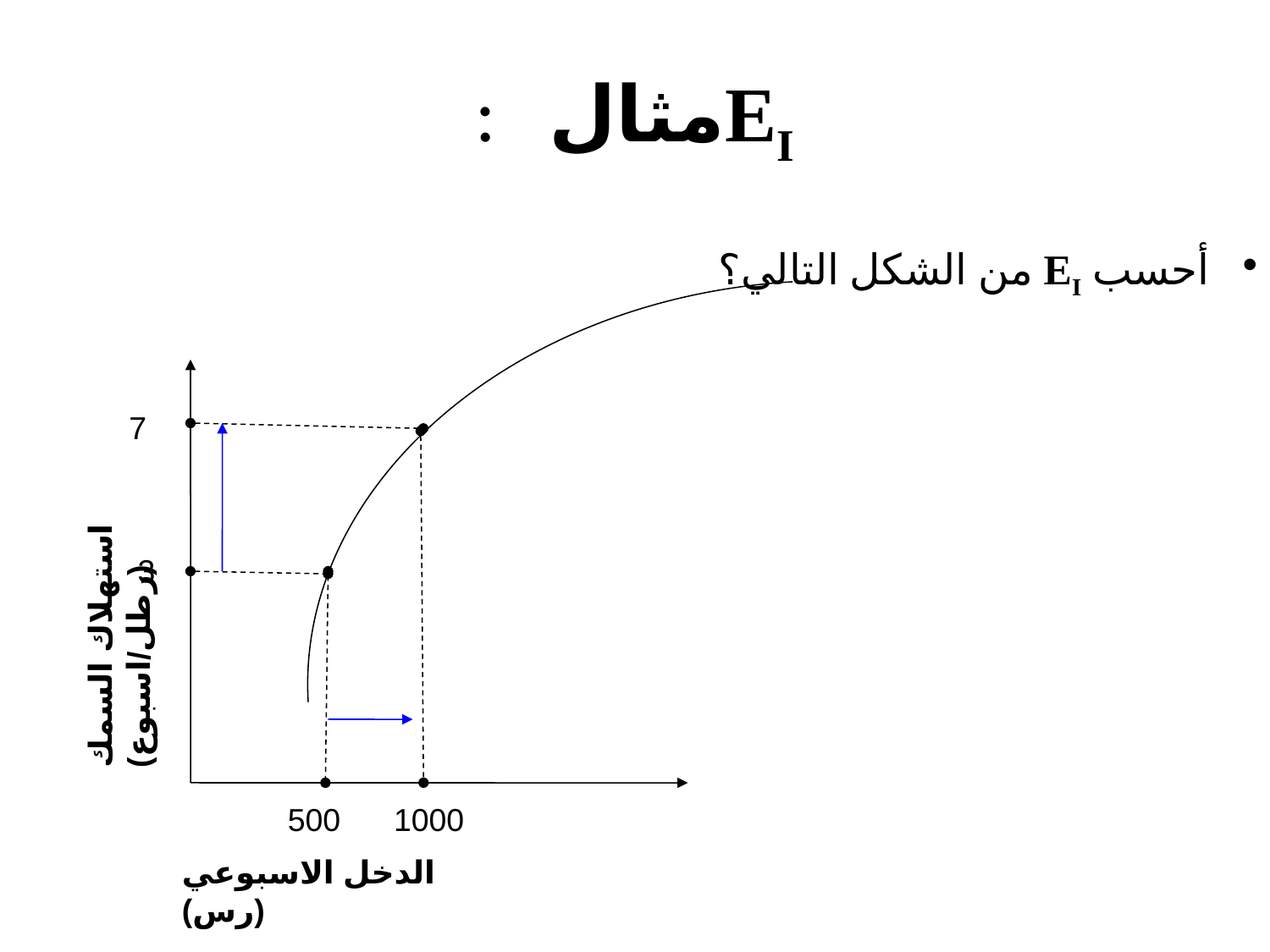

# :   مثالEI
أحسب EI من الشكل التالي؟

7

استهلاك السمك (رطل/اسبوع)
3

500
1000
الدخل الاسبوعي (رس)